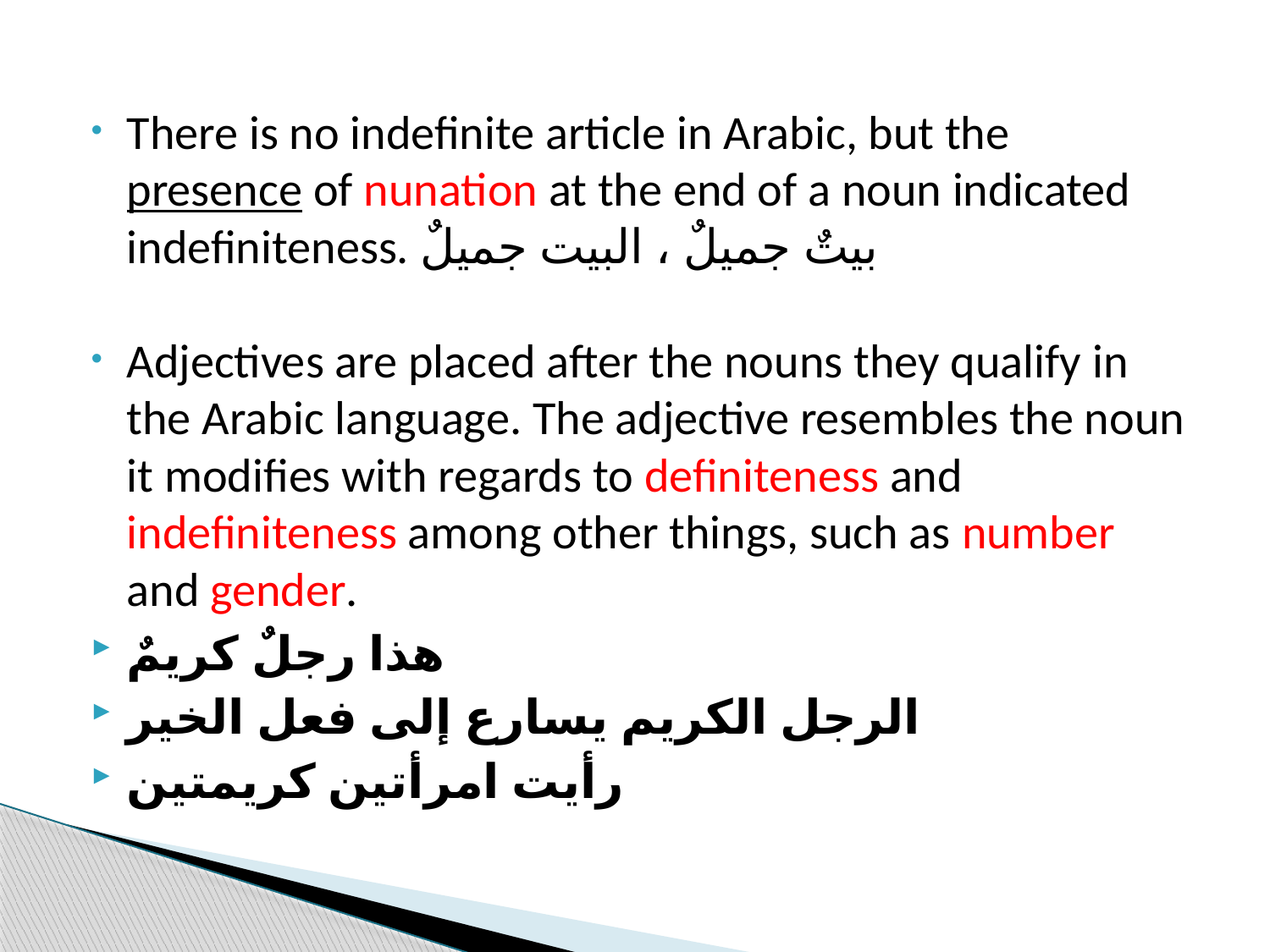

There is no indefinite article in Arabic, but the presence of nunation at the end of a noun indicated indefiniteness. بيتٌ جميلٌ ، البيت جميلٌ

Adjectives are placed after the nouns they qualify in the Arabic language. The adjective resembles the noun it modifies with regards to definiteness and indefiniteness among other things, such as number and gender.
هذا رجلٌ كريمٌ
الرجل الكريم يسارع إلى فعل الخير
رأيت امرأتين كريمتين